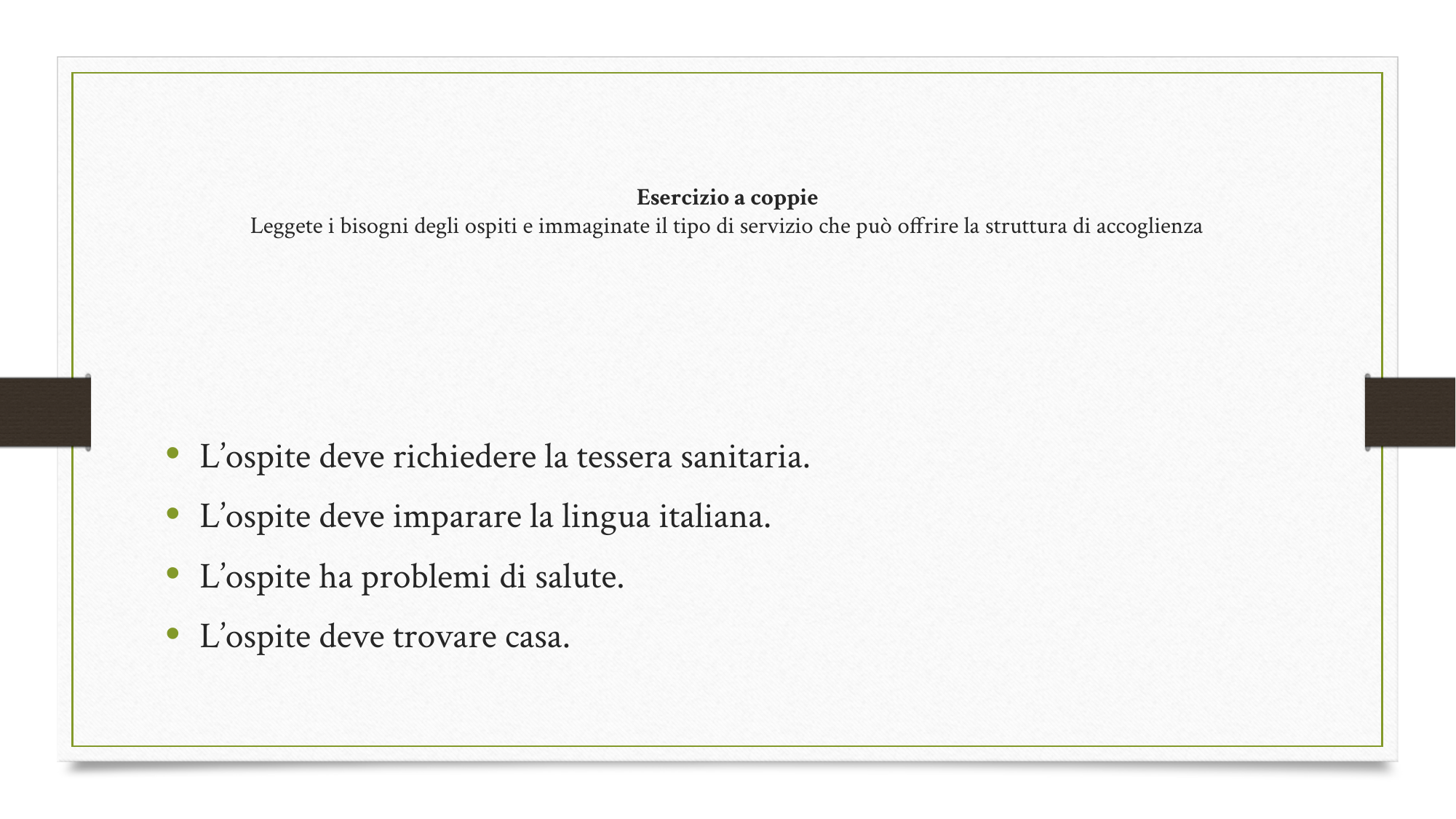

# Esercizio a coppie Leggete i bisogni degli ospiti e immaginate il tipo di servizio che può offrire la struttura di accoglienza

L’ospite deve richiedere la tessera sanitaria.
L’ospite deve imparare la lingua italiana.
L’ospite ha problemi di salute.
L’ospite deve trovare casa.